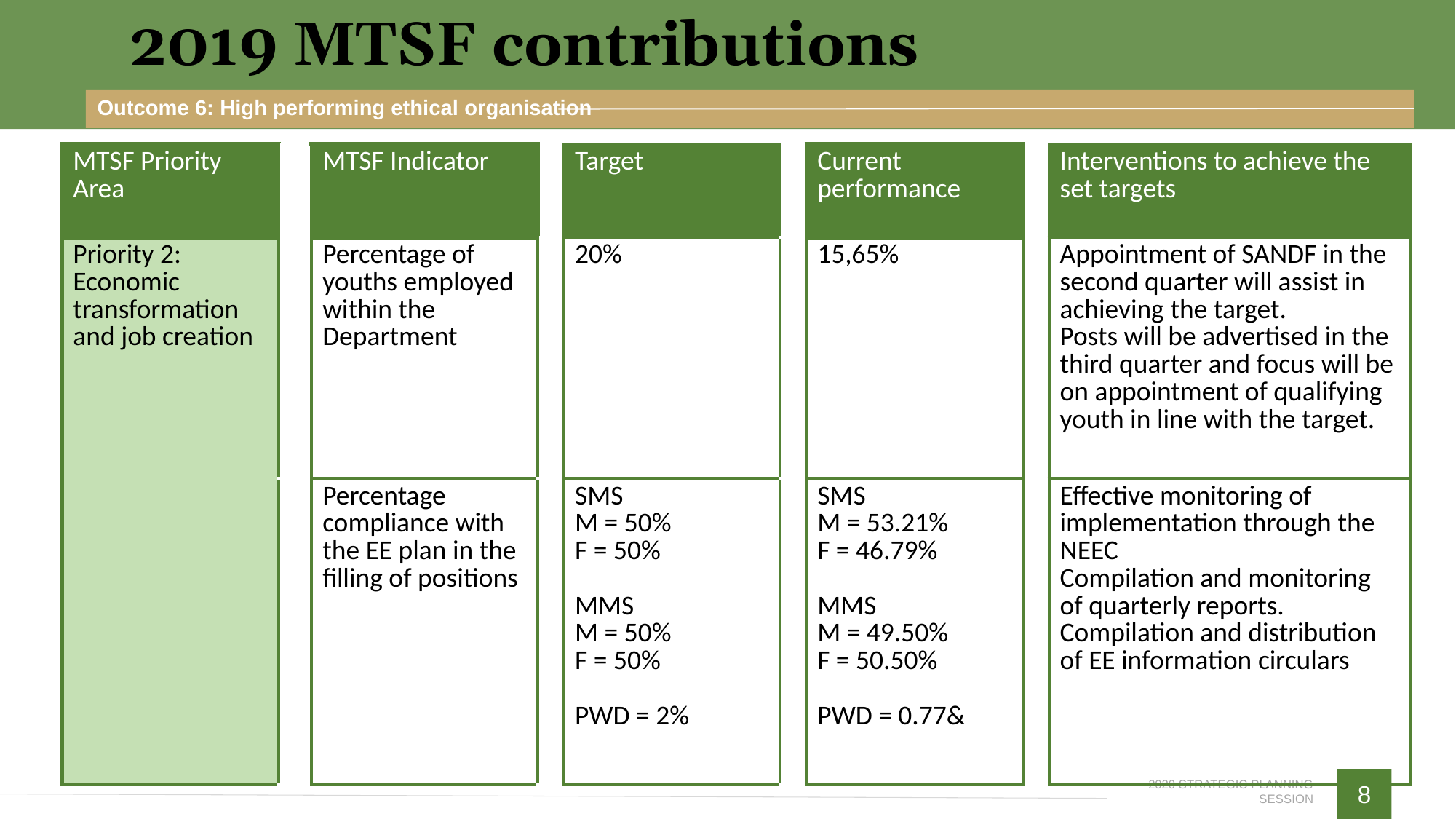

2019 MTSF contributions
Outcome 6: High performing ethical organisation
| MTSF Priority Area |  | MTSF Indicator |  | Target |  | Current performance |  | Interventions to achieve the set targets |
| --- | --- | --- | --- | --- | --- | --- | --- | --- |
| Priority 2: Economic transformation and job creation |  | Percentage of youths employed within the Department |  | 20% |  | 15,65% |  | Appointment of SANDF in the second quarter will assist in achieving the target. Posts will be advertised in the third quarter and focus will be on appointment of qualifying youth in line with the target. |
|  |  | Percentage compliance with the EE plan in the filling of positions |  | SMS M = 50% F = 50% MMS M = 50% F = 50% PWD = 2% |  | SMS M = 53.21% F = 46.79% MMS M = 49.50% F = 50.50% PWD = 0.77& |  | Effective monitoring of implementation through the NEEC Compilation and monitoring of quarterly reports. Compilation and distribution of EE information circulars |
Outcome 4: Successful reintegration of all those under the care of the Department